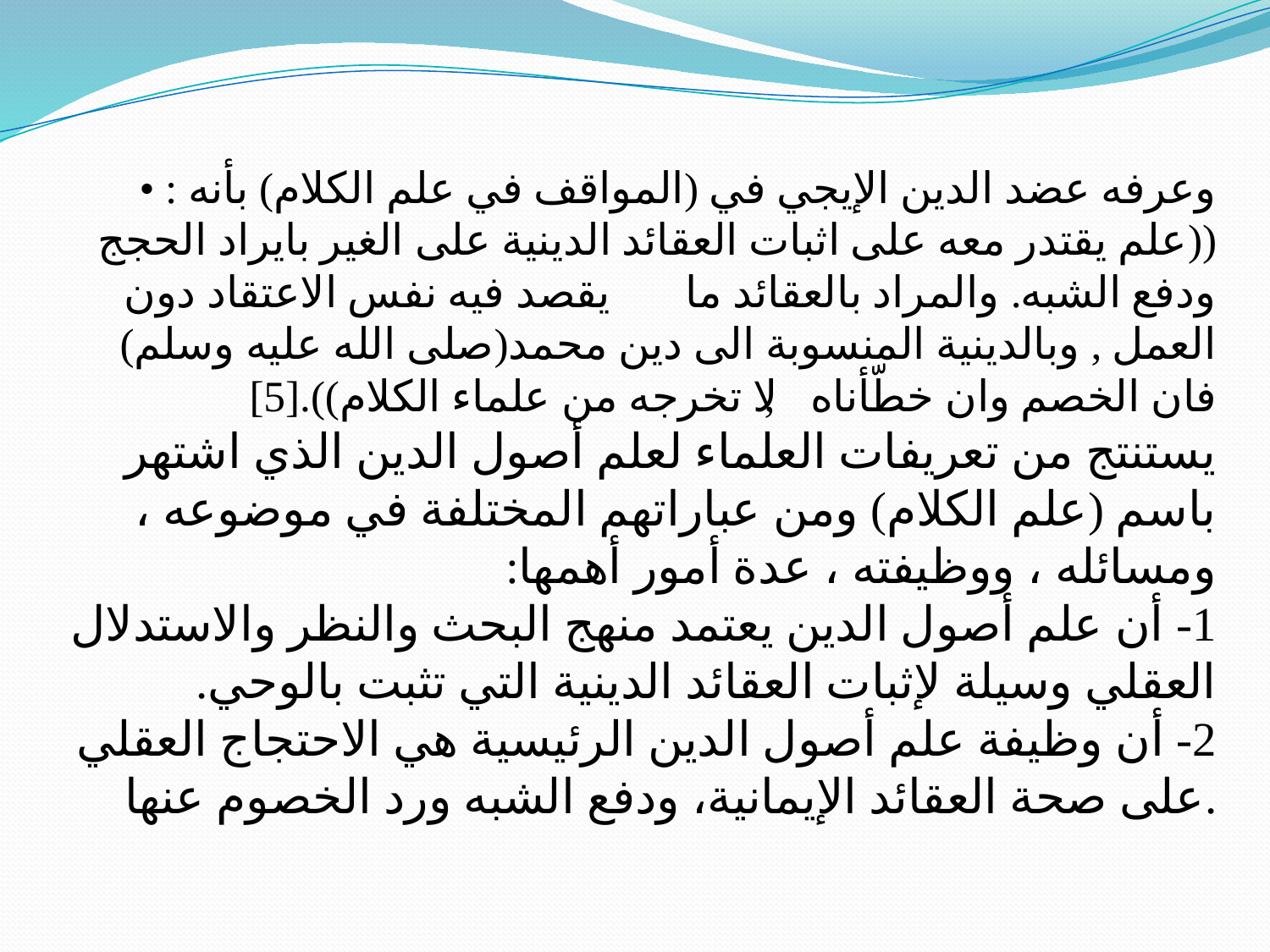

# • وعرفه عضد الدين الإيجي في (المواقف في علم الكلام) بأنه : ((علم يقتدر معه على اثبات العقائد الدينية على الغير بايراد الحجج ودفع الشبه. والمراد بالعقائد ما       يقصد فيه نفس الاعتقاد دون العمل , وبالدينية المنسوبة الى دين محمد(صلى الله عليه وسلم) فان الخصم وان خطّأناه , لا تخرجه من علماء الكلام)).[5] يستنتج من تعريفات العلماء لعلم أصول الدين الذي اشتهر باسم (علم الكلام) ومن عباراتهم المختلفة في موضوعه ، ومسائله ، ووظيفته ، عدة أمور أهمها: 1- أن علم أصول الدين يعتمد منهج البحث والنظر والاستدلال العقلي وسيلة لإثبات العقائد الدينية التي تثبت بالوحي. 2- أن وظيفة علم أصول الدين الرئيسية هي الاحتجاج العقلي على صحة العقائد الإيمانية، ودفع الشبه ورد الخصوم عنها.